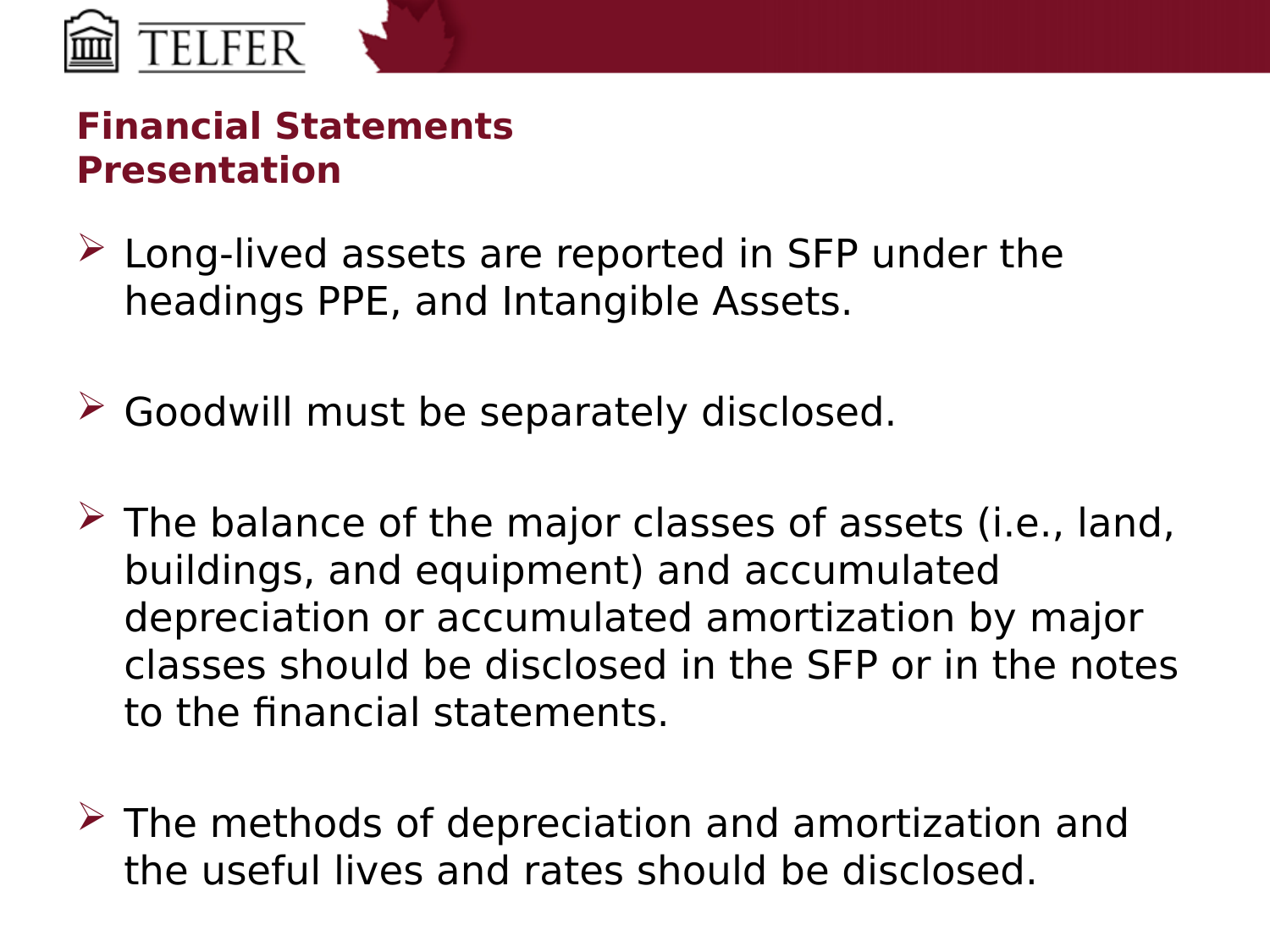

# Financial Statements Presentation
Long-lived assets are reported in SFP under the headings PPE, and Intangible Assets.

Goodwill must be separately disclosed.

The balance of the major classes of assets (i.e., land, buildings, and equipment) and accumulated depreciation or accumulated amortization by major classes should be disclosed in the SFP or in the notes to the financial statements.

The methods of depreciation and amortization and the useful lives and rates should be disclosed.